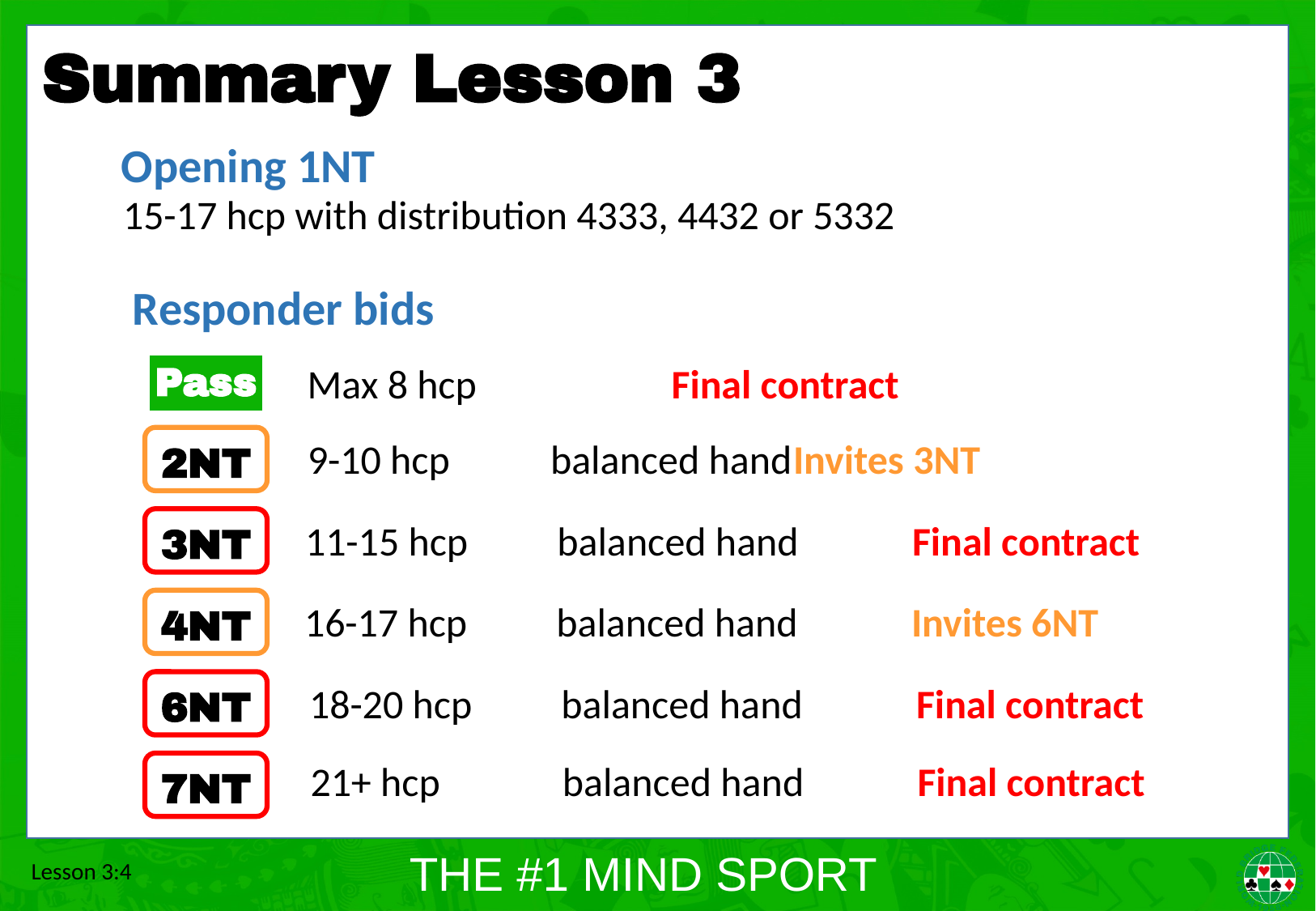

# Summary Lesson 3
Opening 1NT
15-17 hcp with distribution 4333, 4432 or 5332
Responder bids
Max 8 hcp		Final contract
Pass
9-10 hcp	balanced hand	Invites 3NT
2NT
11-15 hcp	 balanced hand	Final contract
3NT
16-17 hcp	 balanced hand	Invites 6NT
4NT
18-20 hcp	 balanced hand	Final contract
6NT
21+ hcp	 balanced hand	Final contract
7NT